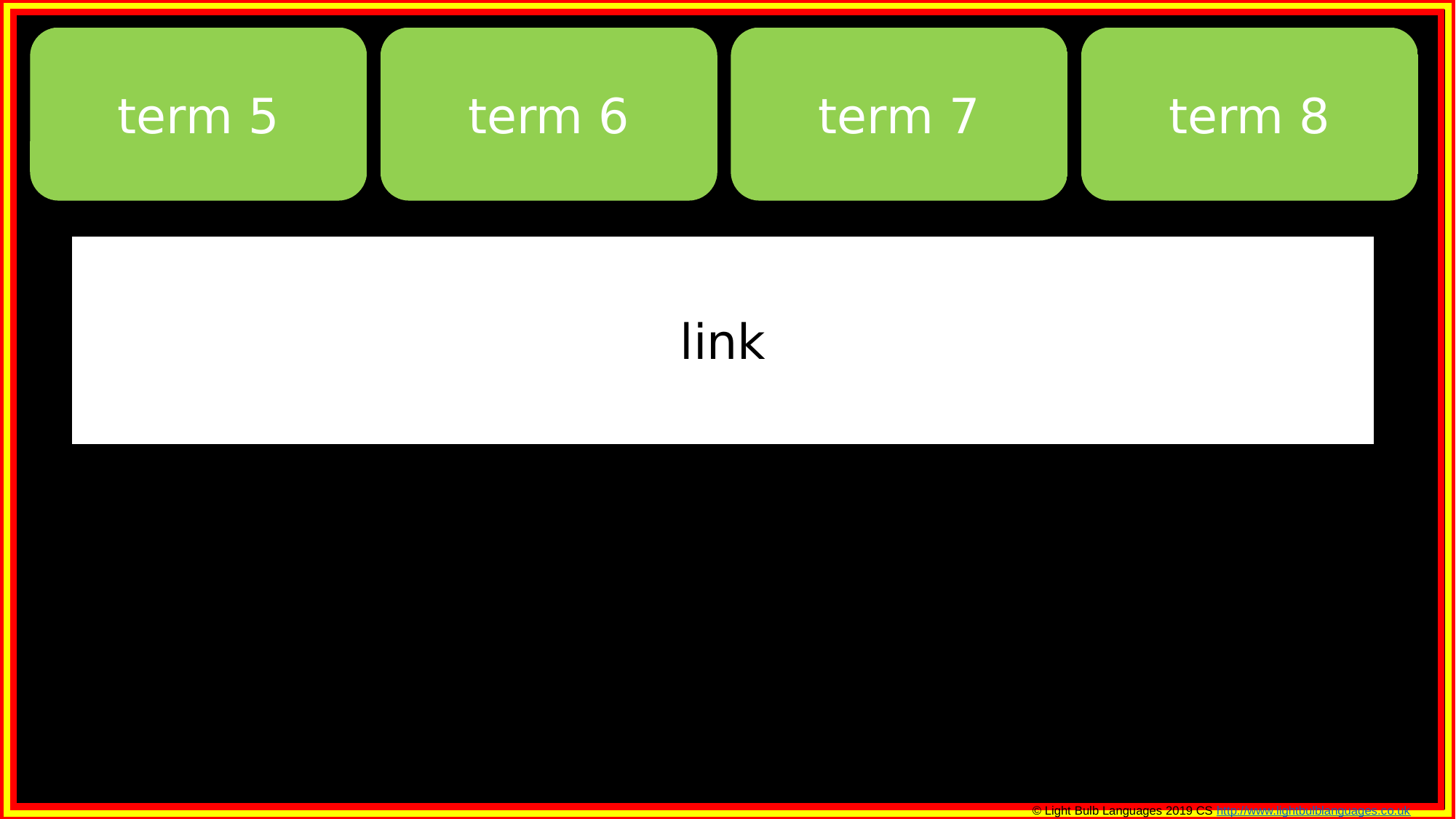

term 5
term 6
term 7
term 8
link
© Light Bulb Languages 2019 CS http://www.lightbulblanguages.co.uk